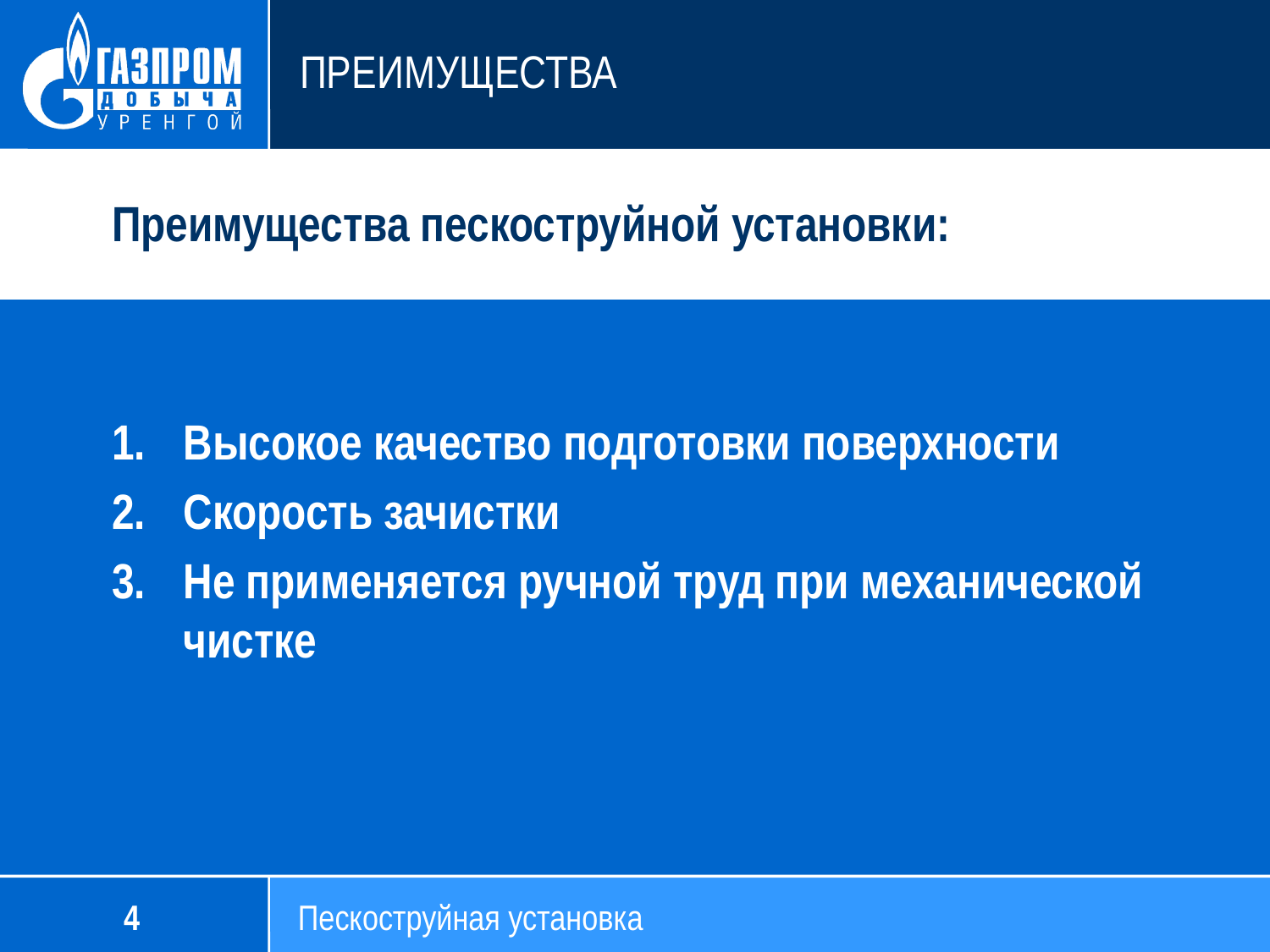

# ПРЕИМУЩЕСТВА
Преимущества пескоструйной установки:
Высокое качество подготовки поверхности
Скорость зачистки
Не применяется ручной труд при механической чистке

4
Пескоструйная установка